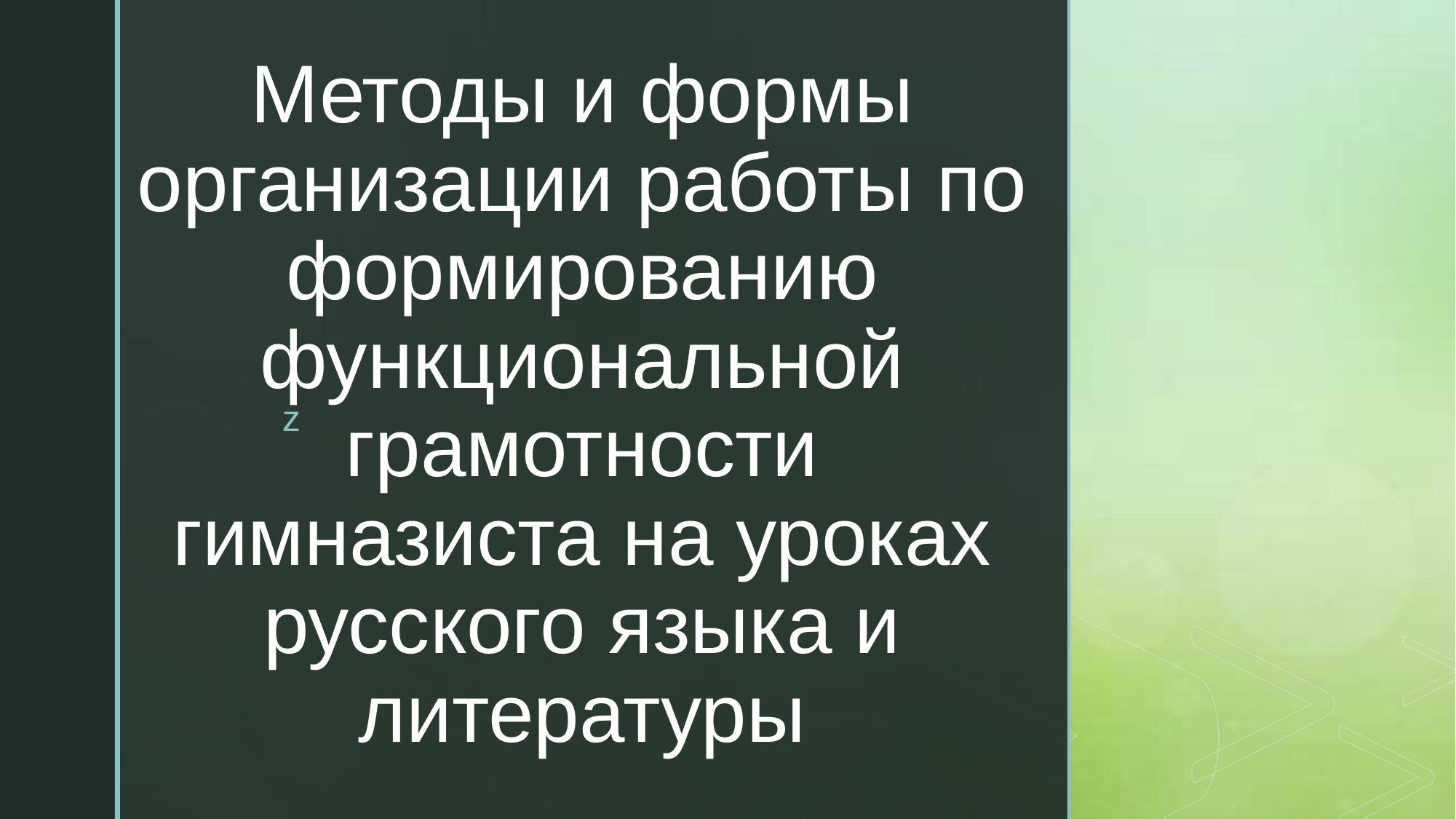

# Методы и формы организации работы по формированию функциональной грамотности гимназиста на уроках русского языка и литературы